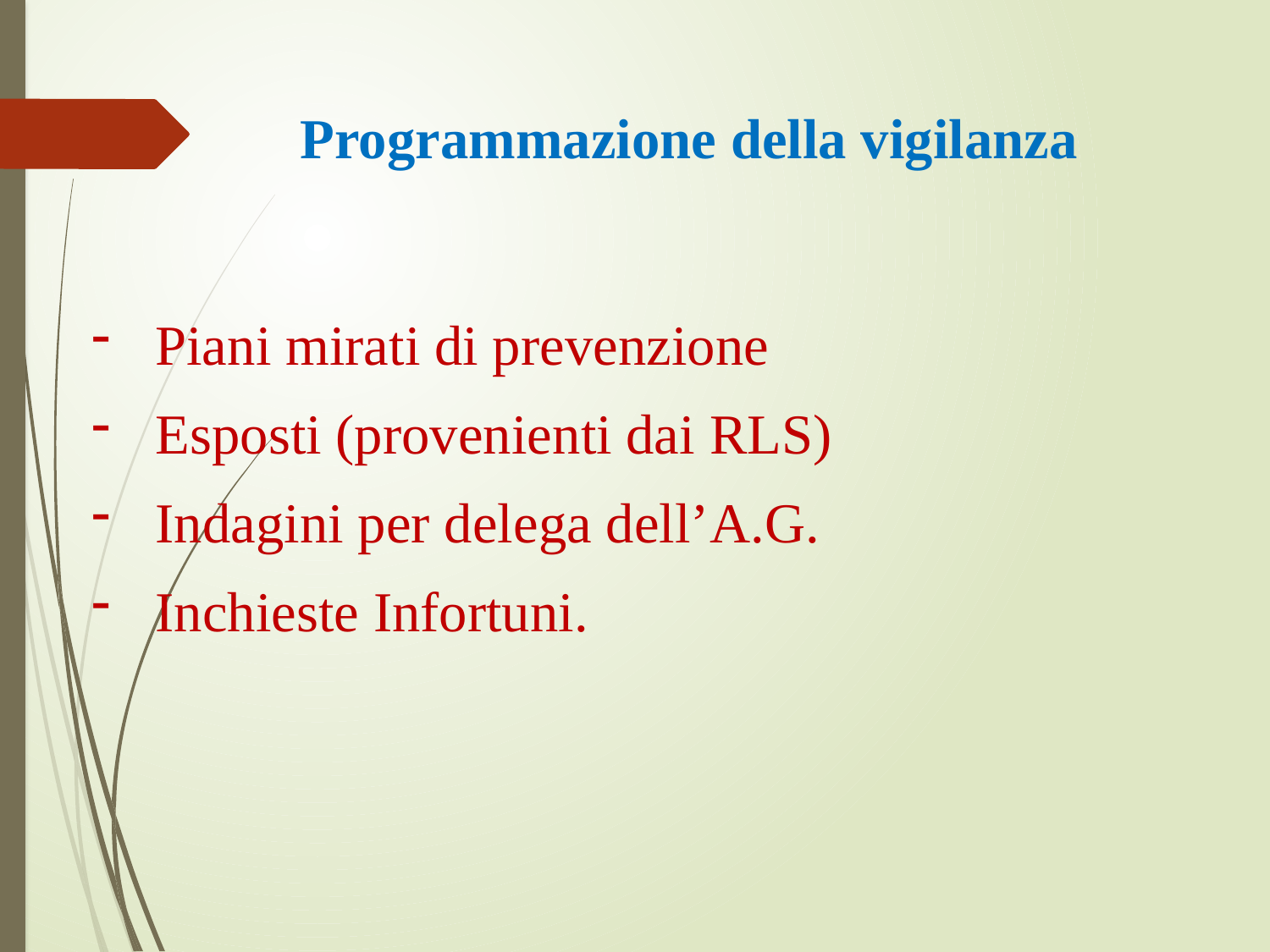

Programmazione della vigilanza
Piani mirati di prevenzione
Esposti (provenienti dai RLS)‏
Indagini per delega dell’A.G.
Inchieste Infortuni.